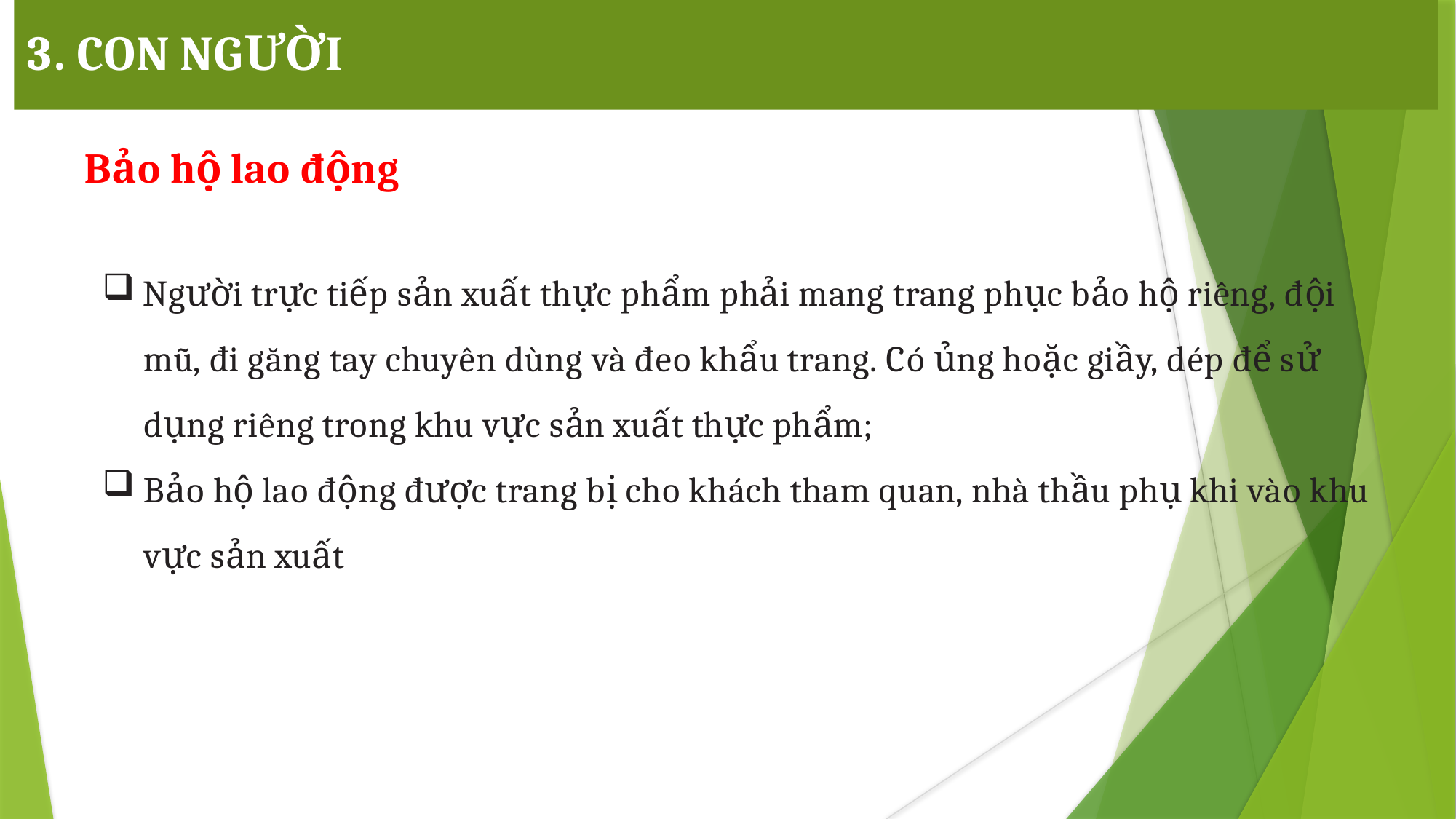

3. CON NGƯỜI
Bảo hộ lao động
Người trực tiếp sản xuất thực phẩm phải mang trang phục bảo hộ riêng, đội mũ, đi găng tay chuyên dùng và đeo khẩu trang. Có ủng hoặc giầy, dép để sử dụng riêng trong khu vực sản xuất thực phẩm;
Bảo hộ lao động được trang bị cho khách tham quan, nhà thầu phụ khi vào khu vực sản xuất